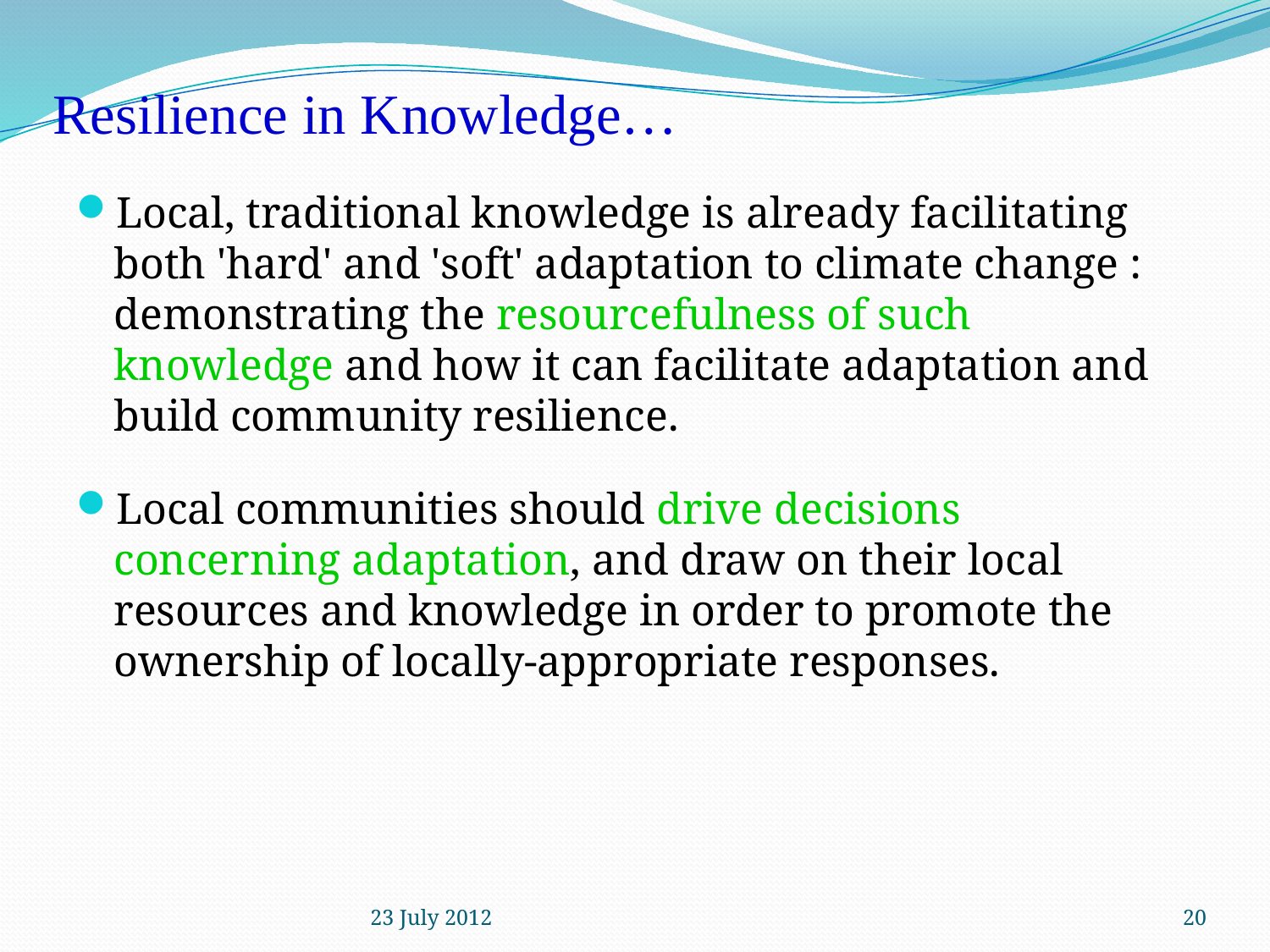

# Resilience in Knowledge…
Local, traditional knowledge is already facilitating both 'hard' and 'soft' adaptation to climate change :  demonstrating the resourcefulness of such knowledge and how it can facilitate adaptation and build community resilience.
Local communities should drive decisions concerning adaptation, and draw on their local resources and knowledge in order to promote the ownership of locally-appropriate responses.
23 July 2012
20